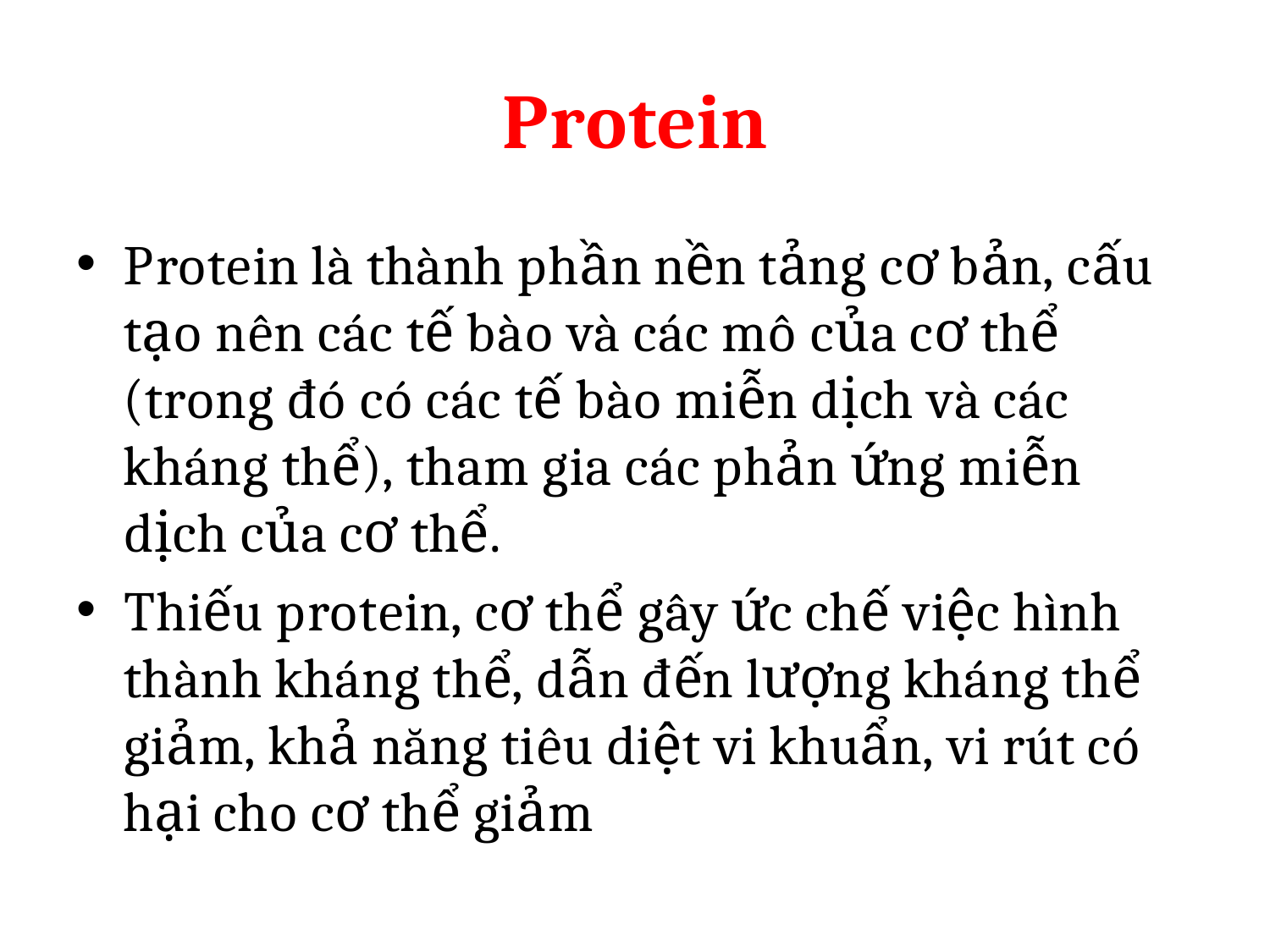

# Protein
Protein là thành phần nền tảng cơ bản, cấu tạo nên các tế bào và các mô của cơ thể (trong đó có các tế bào miễn dịch và các kháng thể), tham gia các phản ứng miễn dịch của cơ thể.
Thiếu protein, cơ thể gây ức chế việc hình thành kháng thể, dẫn đến lượng kháng thể giảm, khả năng tiêu diệt vi khuẩn, vi rút có hại cho cơ thể giảm